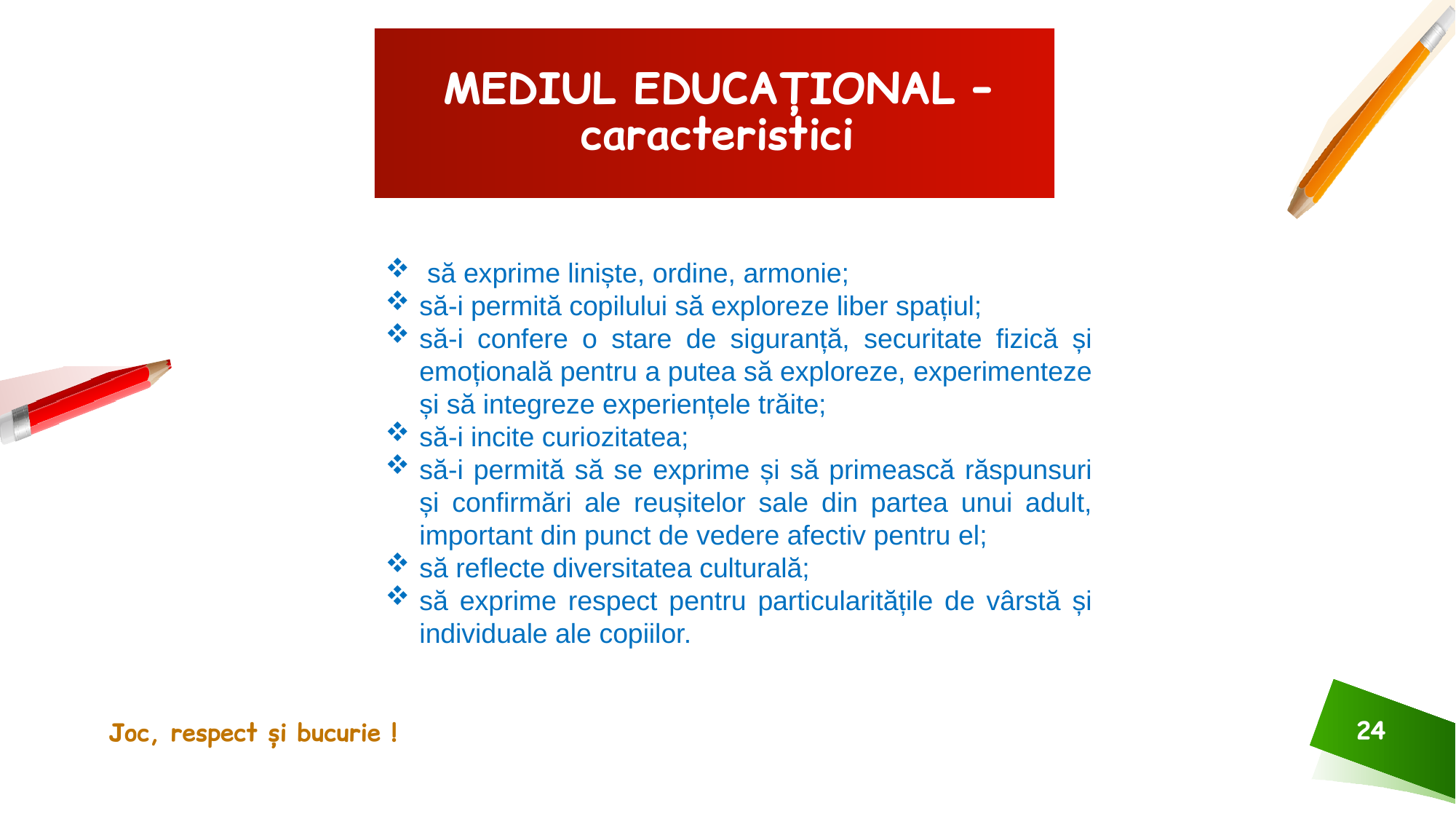

# MEDIUL EDUCAȚIONAL – caracteristici
 să exprime liniște, ordine, armonie;
să-i permită copilului să exploreze liber spațiul;
să-i confere o stare de siguranță, securitate fizică și emoțională pentru a putea să exploreze, experimenteze și să integreze experiențele trăite;
să-i incite curiozitatea;
să-i permită să se exprime și să primească răspunsuri și confirmări ale reușitelor sale din partea unui adult, important din punct de vedere afectiv pentru el;
să reflecte diversitatea culturală;
să exprime respect pentru particularitățile de vârstă și individuale ale copiilor.
Joc, respect și bucurie !
24